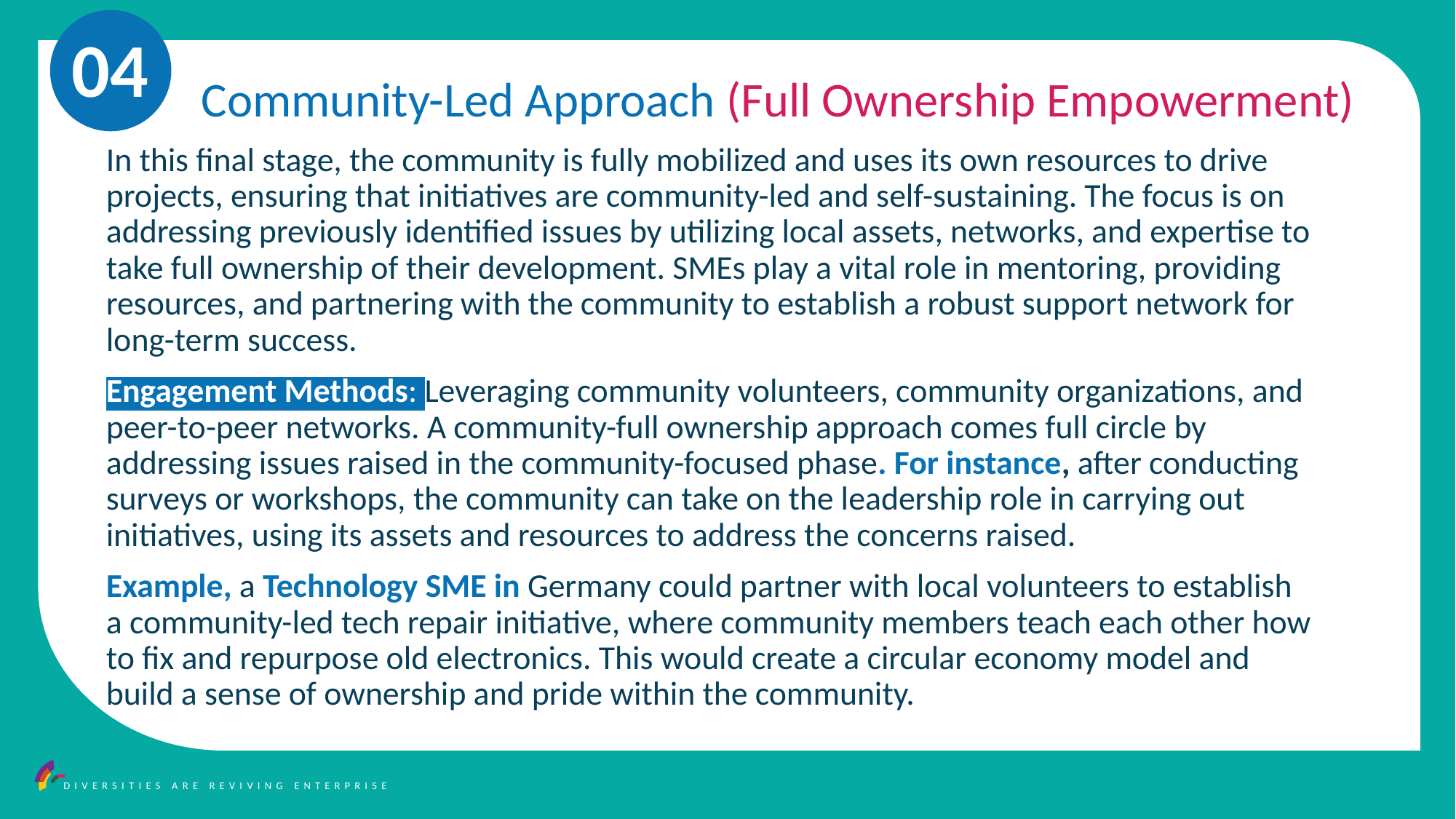

04
Community-Led Approach (Full Ownership Empowerment)
In this final stage, the community is fully mobilized and uses its own resources to drive projects, ensuring that initiatives are community-led and self-sustaining. The focus is on addressing previously identified issues by utilizing local assets, networks, and expertise to take full ownership of their development. SMEs play a vital role in mentoring, providing resources, and partnering with the community to establish a robust support network for long-term success.
Engagement Methods: Leveraging community volunteers, community organizations, and peer-to-peer networks. A community-full ownership approach comes full circle by addressing issues raised in the community-focused phase. For instance, after conducting surveys or workshops, the community can take on the leadership role in carrying out initiatives, using its assets and resources to address the concerns raised.
Example, a Technology SME in Germany could partner with local volunteers to establish a community-led tech repair initiative, where community members teach each other how to fix and repurpose old electronics. This would create a circular economy model and build a sense of ownership and pride within the community.